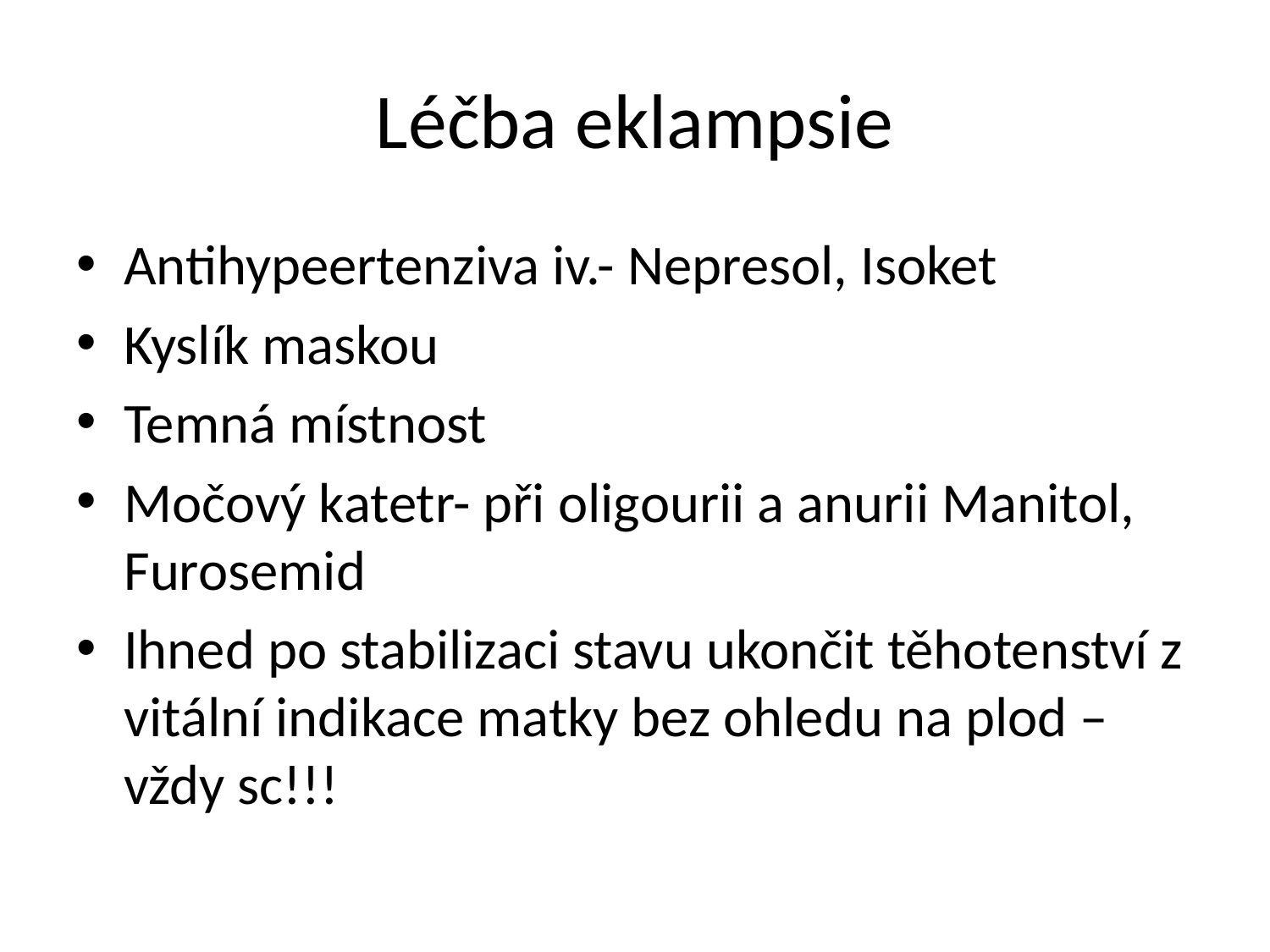

# Léčba eklampsie
Antihypeertenziva iv.- Nepresol, Isoket
Kyslík maskou
Temná místnost
Močový katetr- při oligourii a anurii Manitol, Furosemid
Ihned po stabilizaci stavu ukončit těhotenství z vitální indikace matky bez ohledu na plod – vždy sc!!!